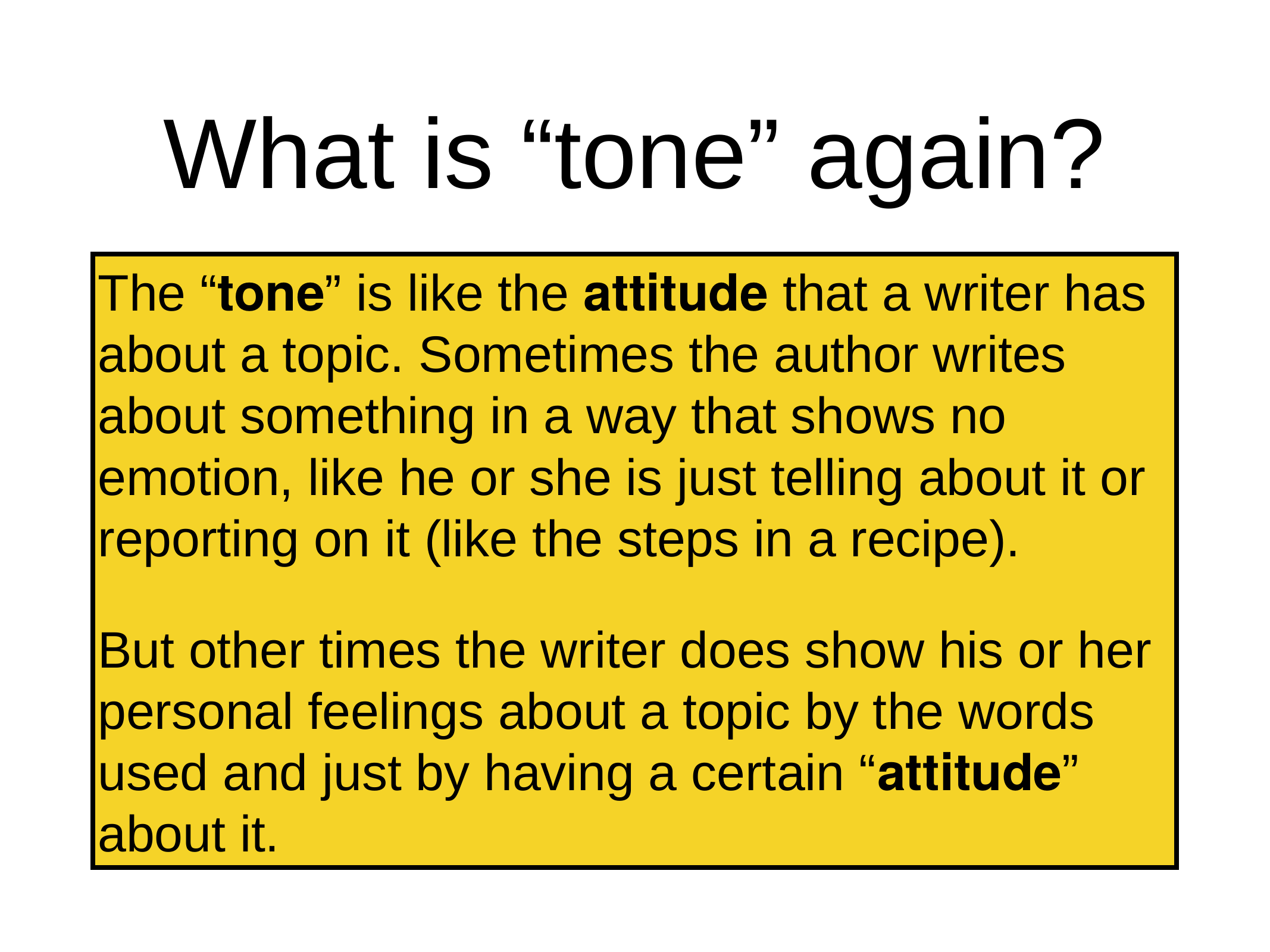

# What is “tone” again?
The “tone” is like the attitude that a writer has about a topic. Sometimes the author writes about something in a way that shows no emotion, like he or she is just telling about it or reporting on it (like the steps in a recipe).
But other times the writer does show his or her personal feelings about a topic by the words used and just by having a certain “attitude” about it.